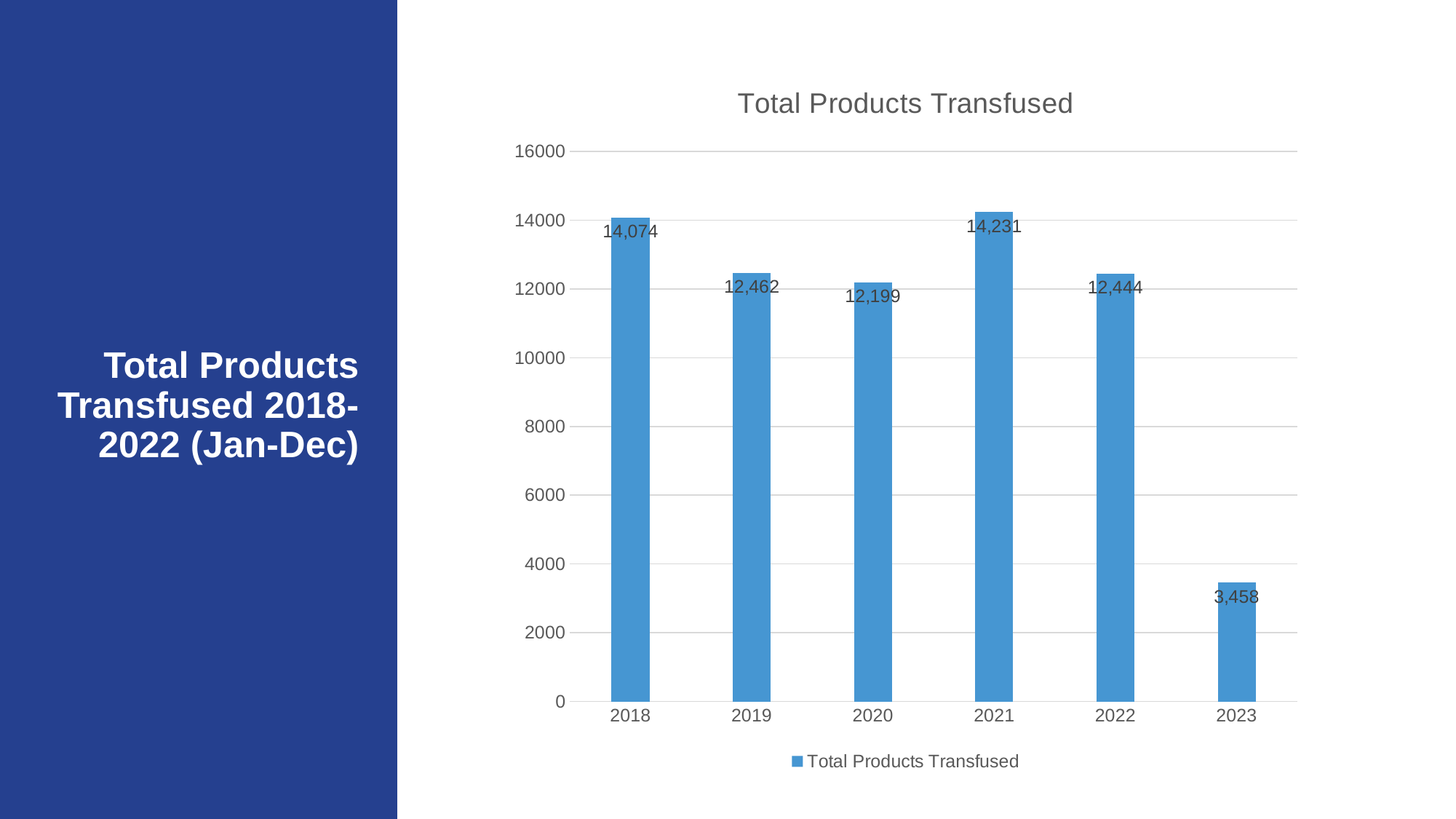

### Chart:

| Category | Total Products Transfused |
|---|---|
| 2018 | 14074.0 |
| 2019 | 12462.0 |
| 2020 | 12199.0 |
| 2021 | 14231.0 |
| 2022 | 12444.0 |
| 2023 | 3458.0 |
# Total Products Transfused 2018-2022 (Jan-Dec)